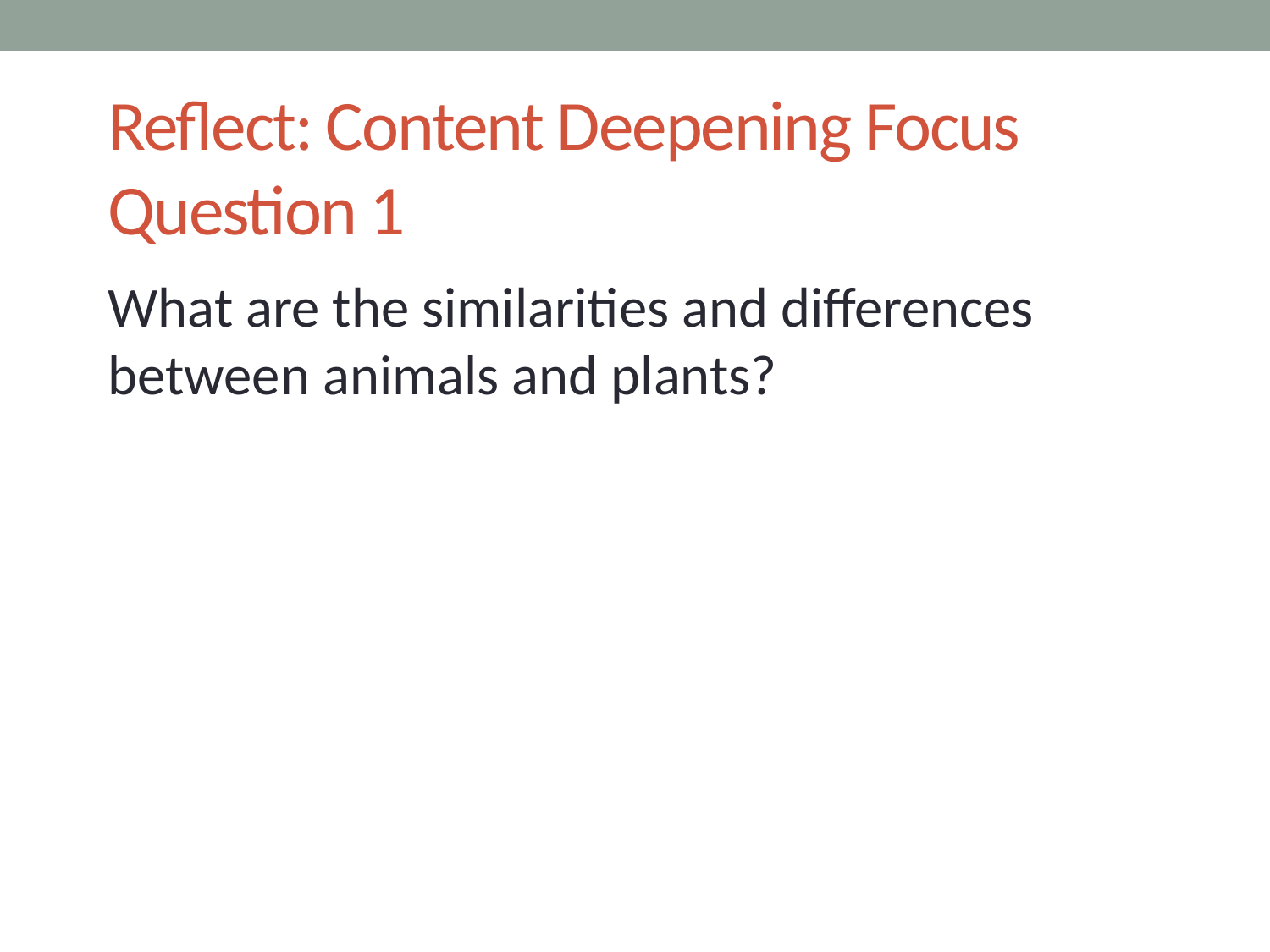

# Reflect: Content Deepening Focus Question 1
What are the similarities and differences between animals and plants?